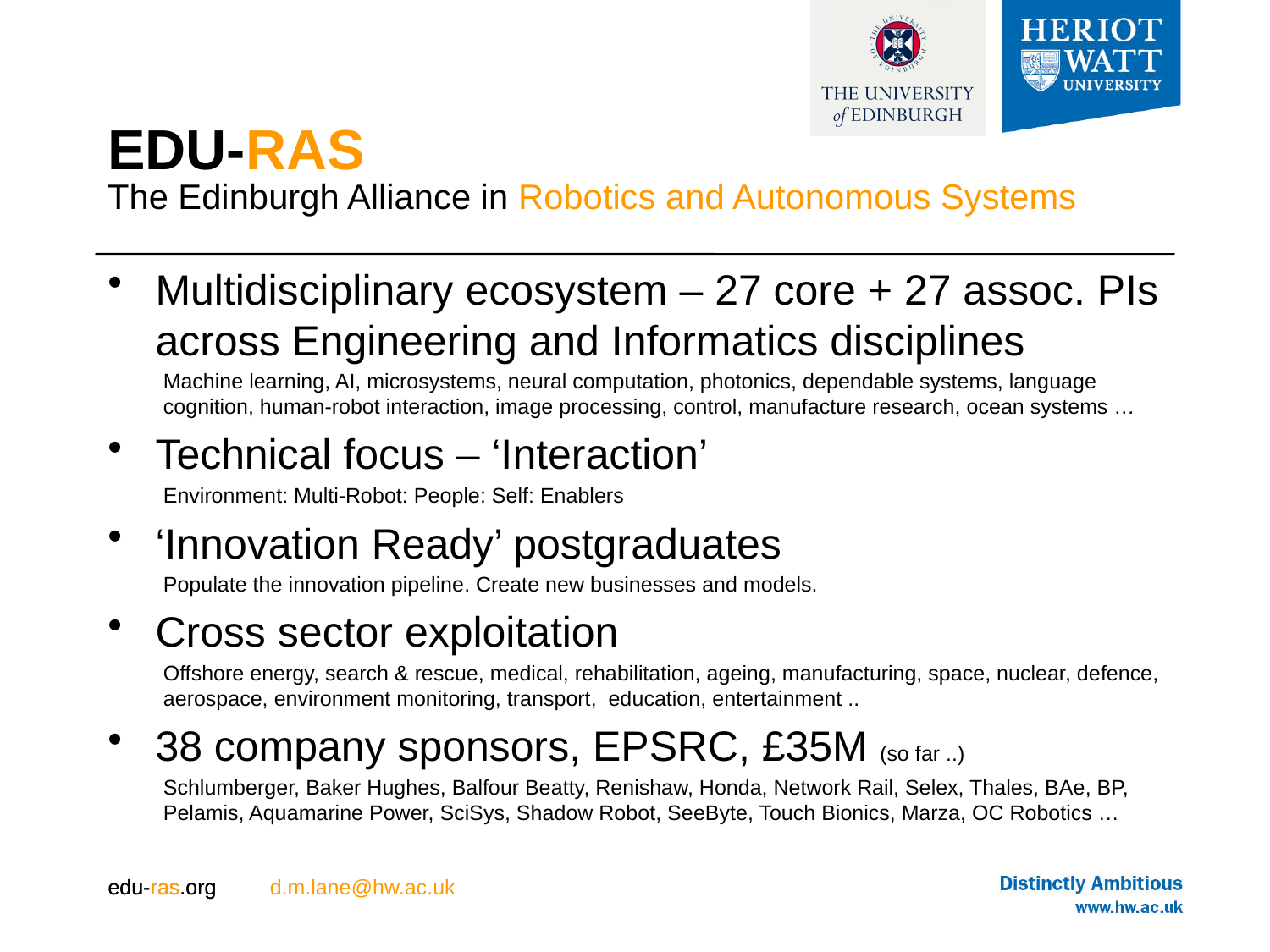

# EDU-RAS The Edinburgh Alliance in Robotics and Autonomous Systems
Multidisciplinary ecosystem – 27 core + 27 assoc. PIs across Engineering and Informatics disciplines
Machine learning, AI, microsystems, neural computation, photonics, dependable systems, language cognition, human-robot interaction, image processing, control, manufacture research, ocean systems …
Technical focus – ‘Interaction’
Environment: Multi-Robot: People: Self: Enablers
‘Innovation Ready’ postgraduates
Populate the innovation pipeline. Create new businesses and models.
Cross sector exploitation
Offshore energy, search & rescue, medical, rehabilitation, ageing, manufacturing, space, nuclear, defence, aerospace, environment monitoring, transport,  education, entertainment ..
38 company sponsors, EPSRC, £35M (so far ..)
Schlumberger, Baker Hughes, Balfour Beatty, Renishaw, Honda, Network Rail, Selex, Thales, BAe, BP, Pelamis, Aquamarine Power, SciSys, Shadow Robot, SeeByte, Touch Bionics, Marza, OC Robotics …

edu-ras.org
edu-ras.org         d.m.lane@hw.ac.uk